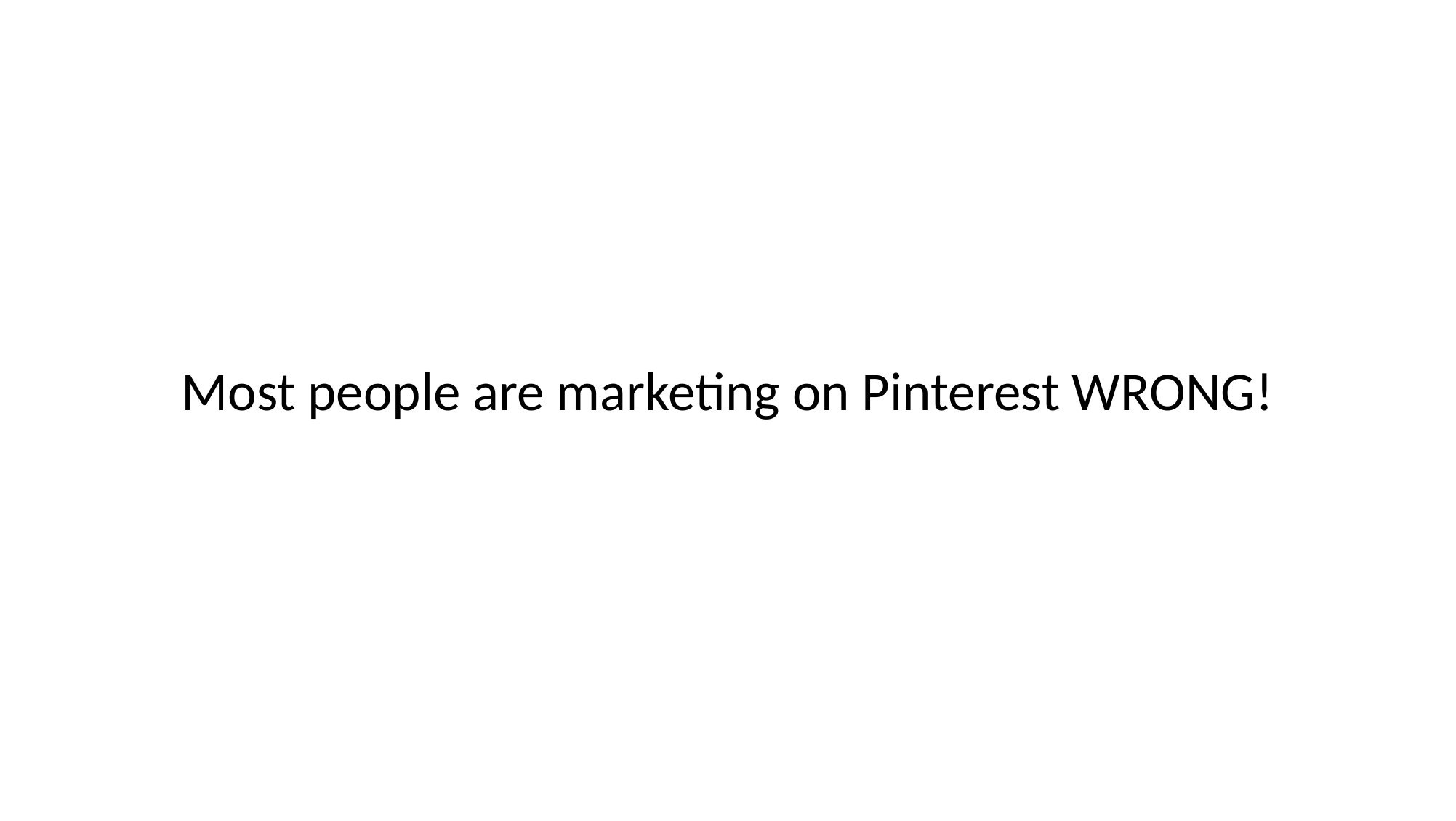

# Most people are marketing on Pinterest WRONG!